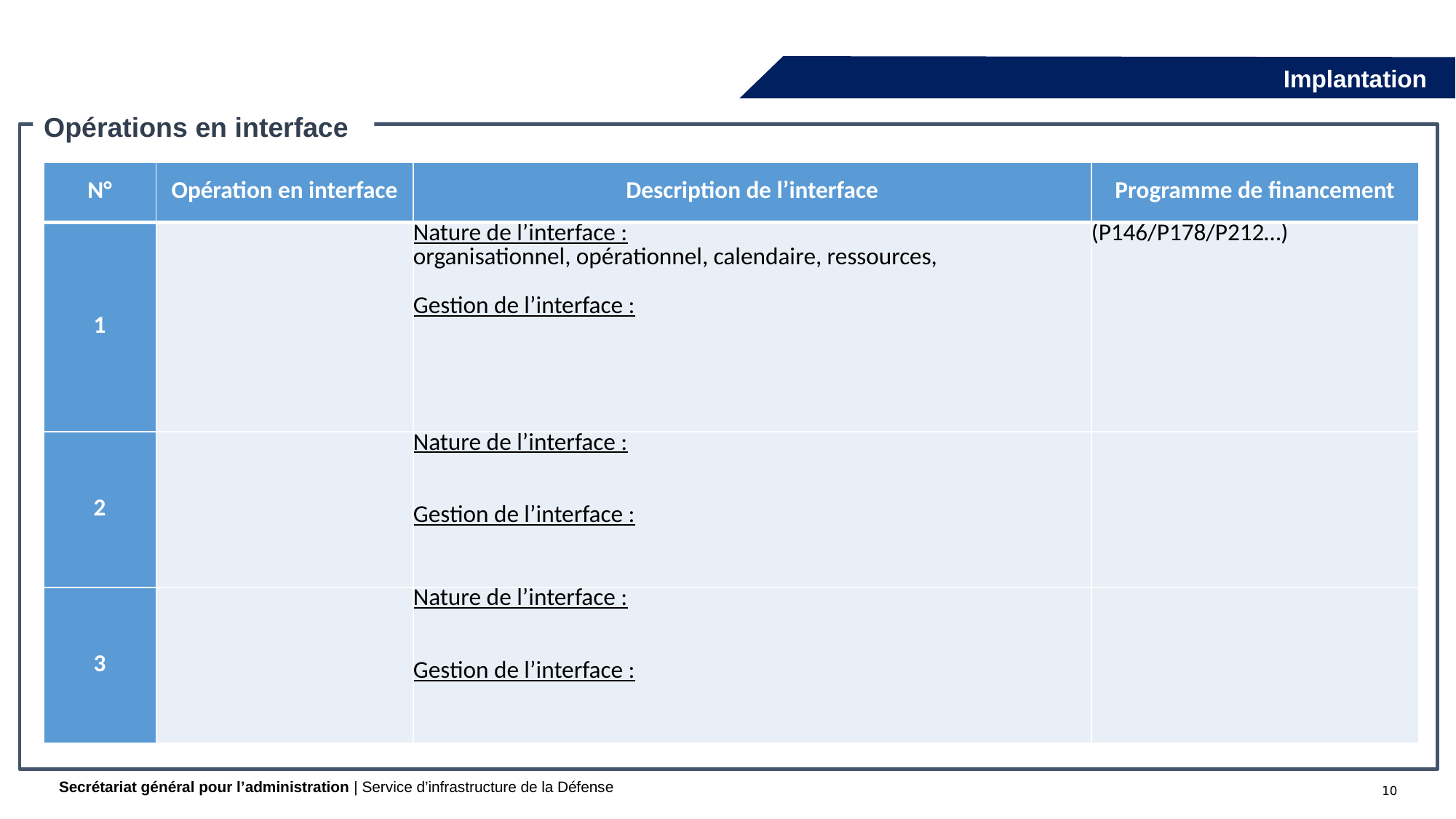

Implantation
Opérations en interface

| N° | Opération en interface | Description de l’interface | Programme de financement |
| --- | --- | --- | --- |
| 1 |  | Nature de l’interface : organisationnel, opérationnel, calendaire, ressources, Gestion de l’interface : | (P146/P178/P212…) |
| 2 |  | Nature de l’interface : Gestion de l’interface : |  |
| 3 |  | Nature de l’interface : Gestion de l’interface : |  |
10